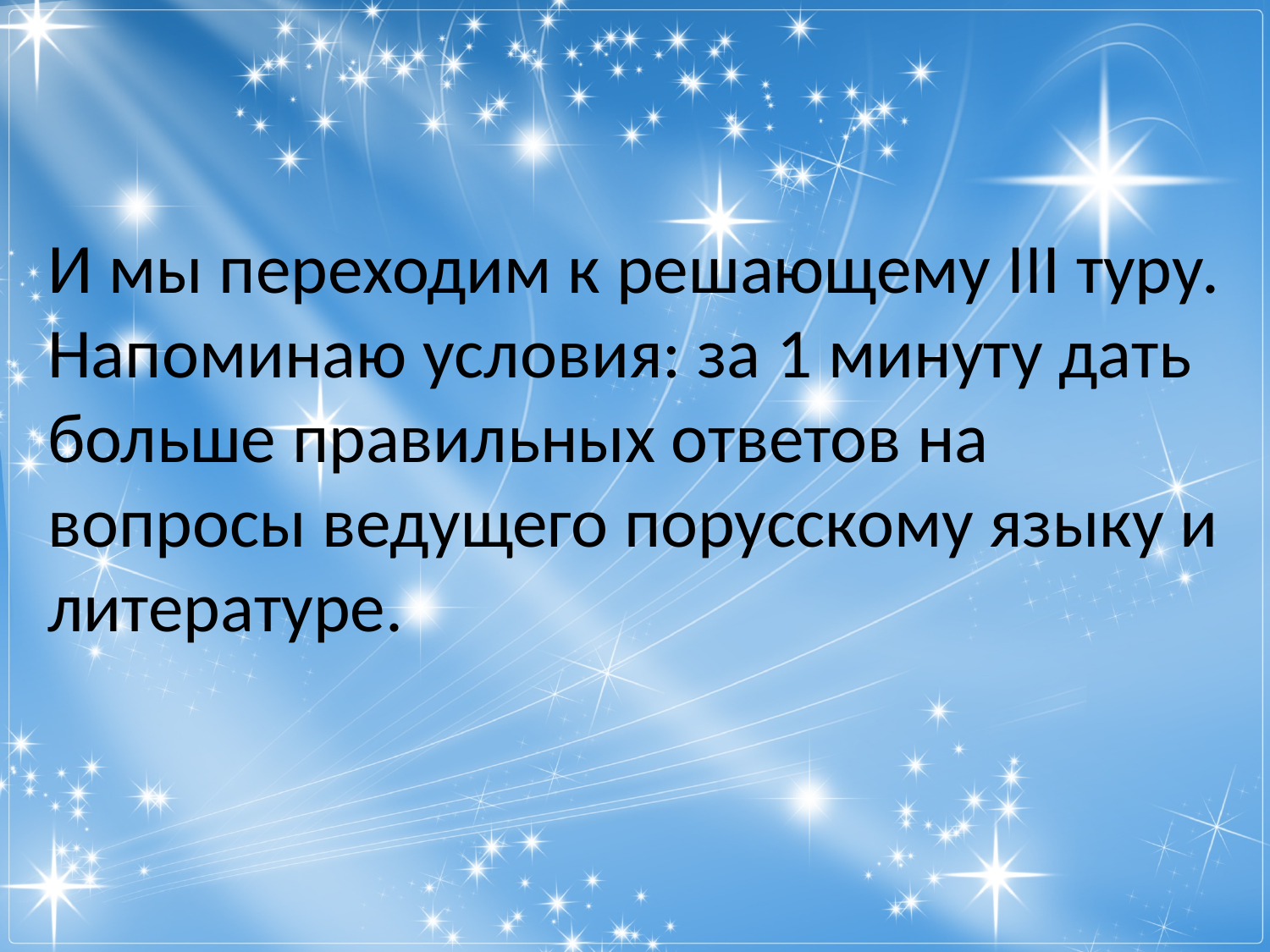

# И мы переходим к решающему III туру. Напоминаю условия: за 1 минуту дать больше правильных ответов на вопросы ведущего порусскому языку и литературе.